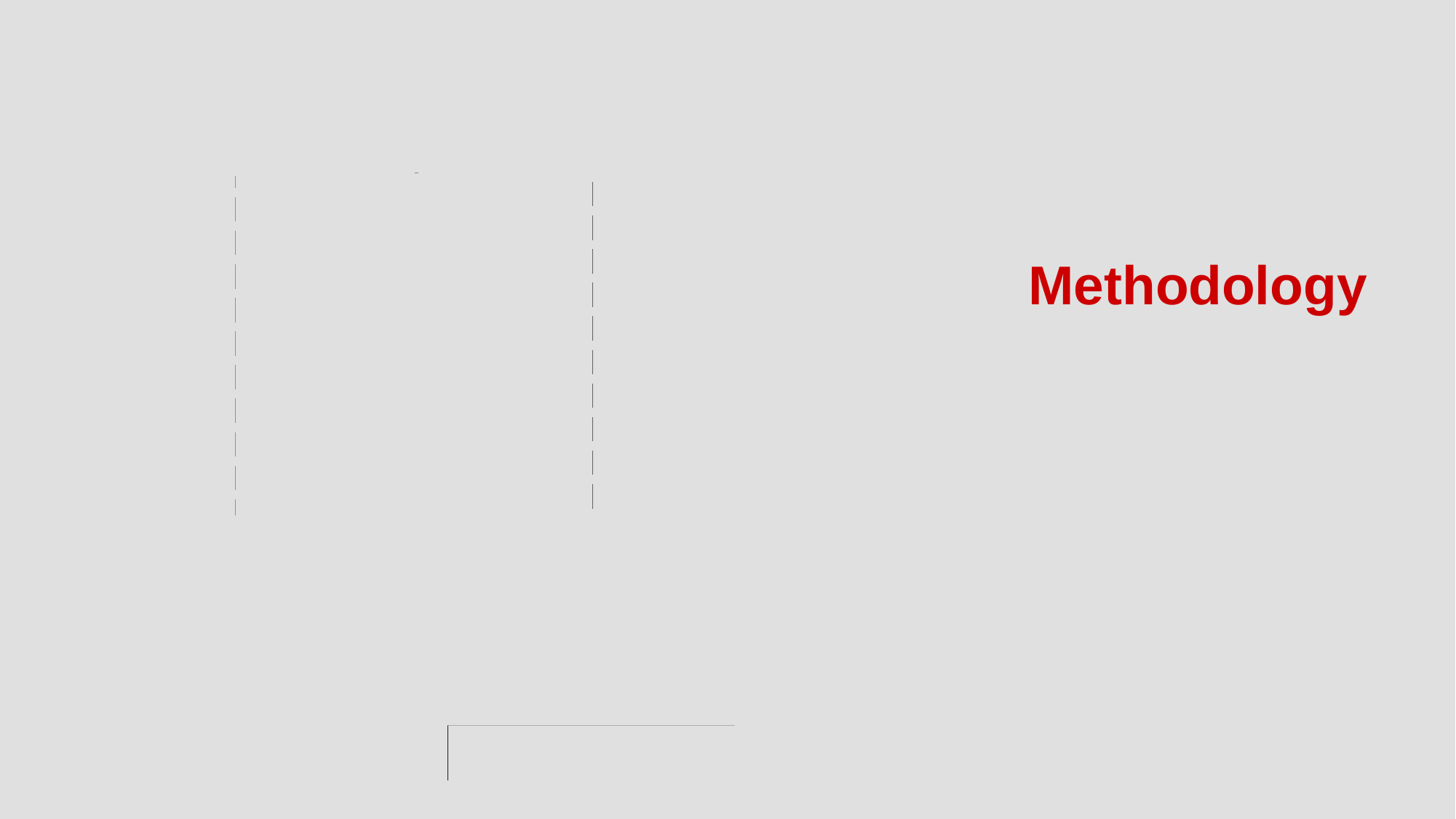

Motion capture a base lean subject
Use scripted modifier to exaggerate 5 motion parameters at 5 strengths

STAGE A
Deploy video survey 1 isolating motion to Point-Light Displays
Analyse preliminary results to
refine motion parameters
STAGE B
Deploy video survey 2
with character meshes

Analyse results to determine
dominant motion parameters

STAGE C
Motion capture 28 subjects to
analyse actual changes in gait

Compare actual motion parameters
to perceived motion parameters,
to script into final Animation Tool

STAGE D
Deploy final video survey
Assess framework and tools effectiveness
Analyse Literature for Appearance to Motion Correlations

# Methodology